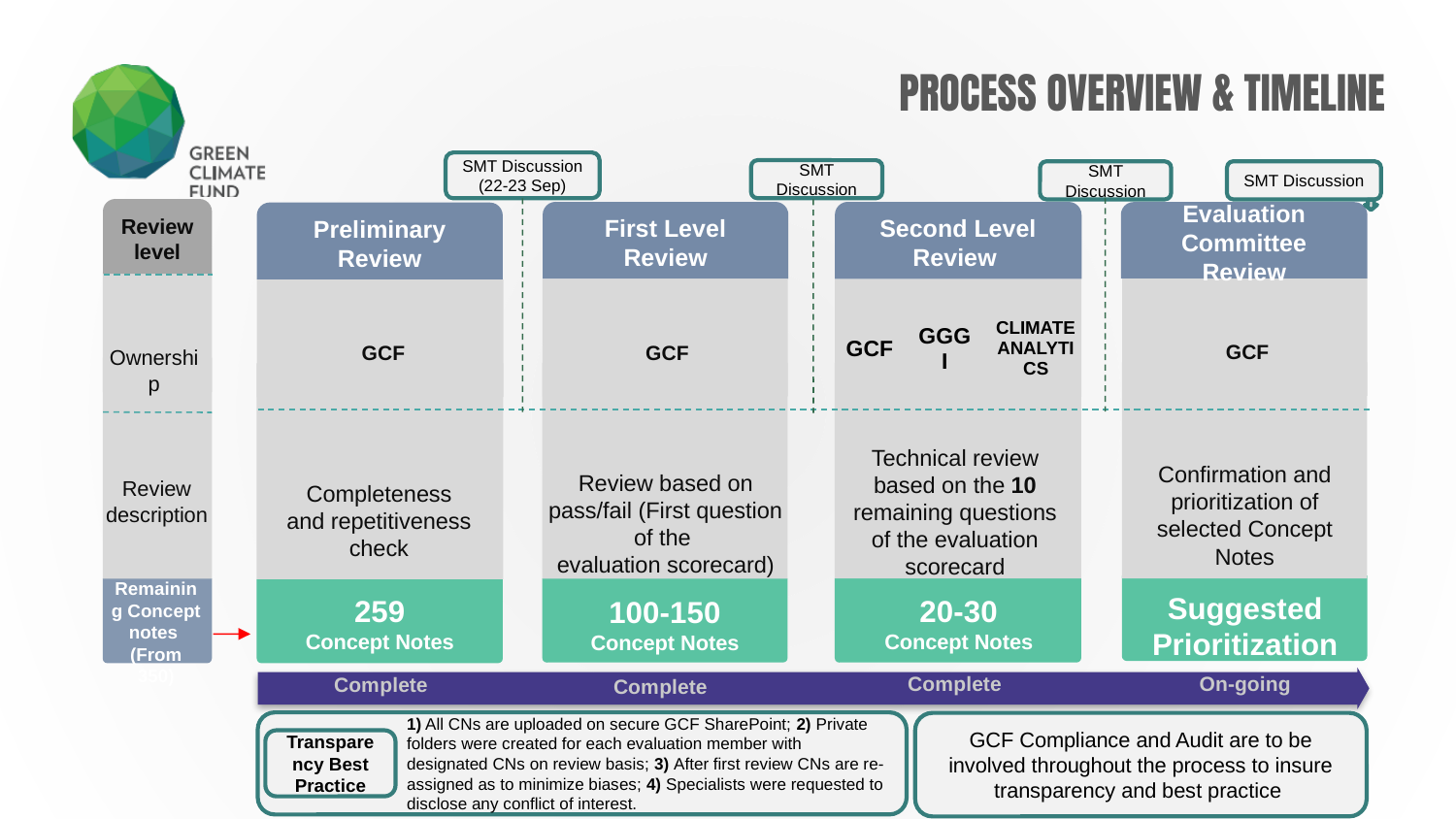

PROCESS OVERVIEW & TIMELINE
SMT Discussion
(22-23 Sep)
SMT Discussion
SMT Discussion
SMT Discussion

Review level

Ownership
Review description
Remaining Concept notes
(From 350)

First Level Review

GCF
Review based on pass/fail (First question of the
evaluation scorecard)

100-150
Concept Notes
Second Level Review

20-30
Concept Notes
Evaluation Committee Review

GCF
Confirmation and prioritization of selected Concept Notes

Suggested Prioritization
Preliminary Review

GCF
Completeness and repetitiveness check

259
Concept Notes
| GCF | GGGI | CLIMATE ANALYTICS |
| --- | --- | --- |
Technical review based on the 10 remaining questions of the evaluation scorecard
On-going
Complete
Complete
Complete

1) All CNs are uploaded on secure GCF SharePoint; 2) Private folders were created for each evaluation member with designated CNs on review basis; 3) After first review CNs are re-assigned as to minimize biases; 4) Specialists were requested to disclose any conflict of interest.
Transparency Best Practice
GCF Compliance and Audit are to be involved throughout the process to insure transparency and best practice